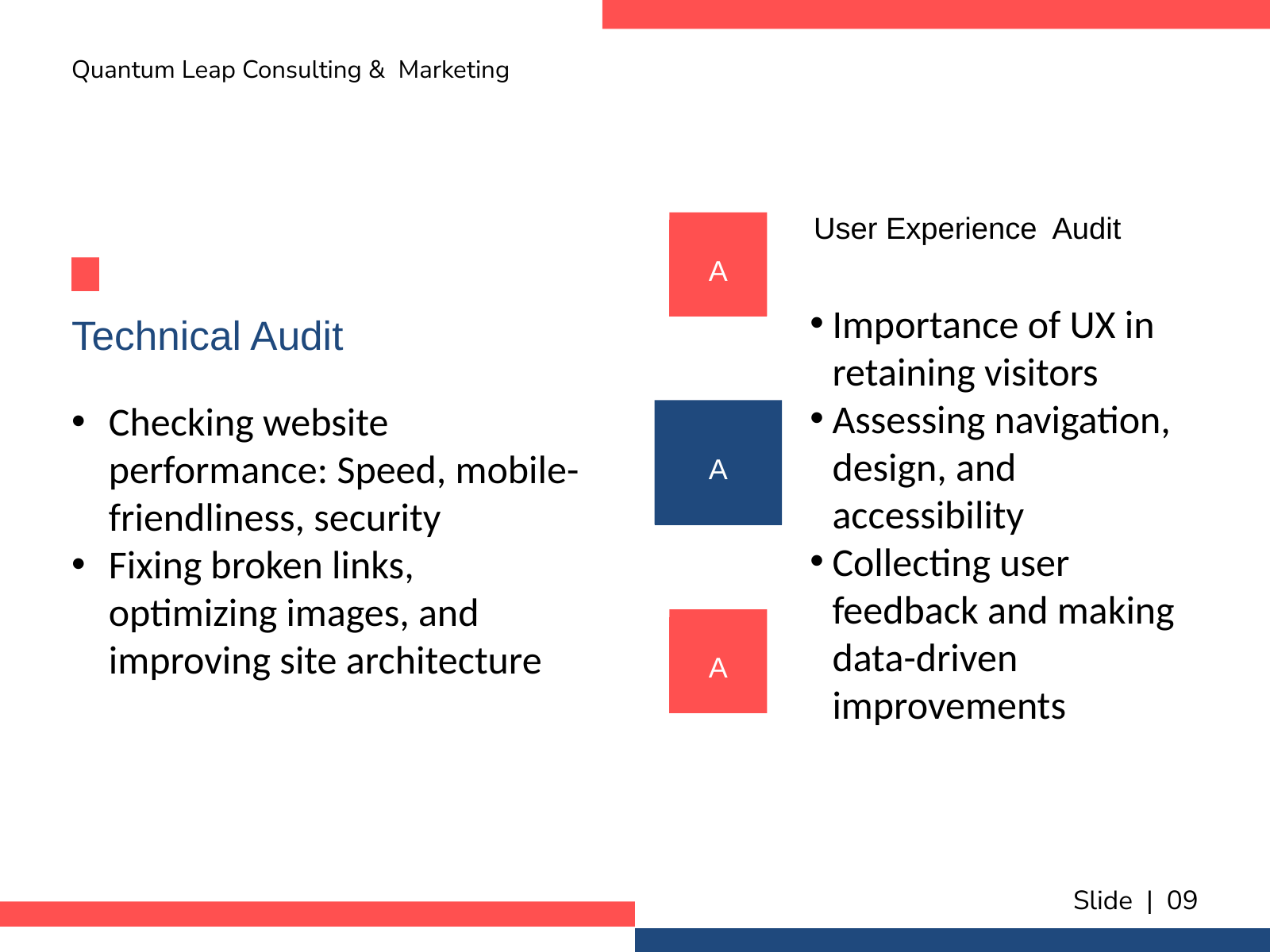

Quantum Leap Consulting &  Marketing

User Experience  Audit

A

Importance of UX in retaining visitors
Assessing navigation, design, and accessibility
Collecting user feedback and making data-driven improvements
Technical Audit
Checking website performance: Speed, mobile-friendliness, security
Fixing broken links, optimizing images, and improving site architecture

A

A
Slide  |  09